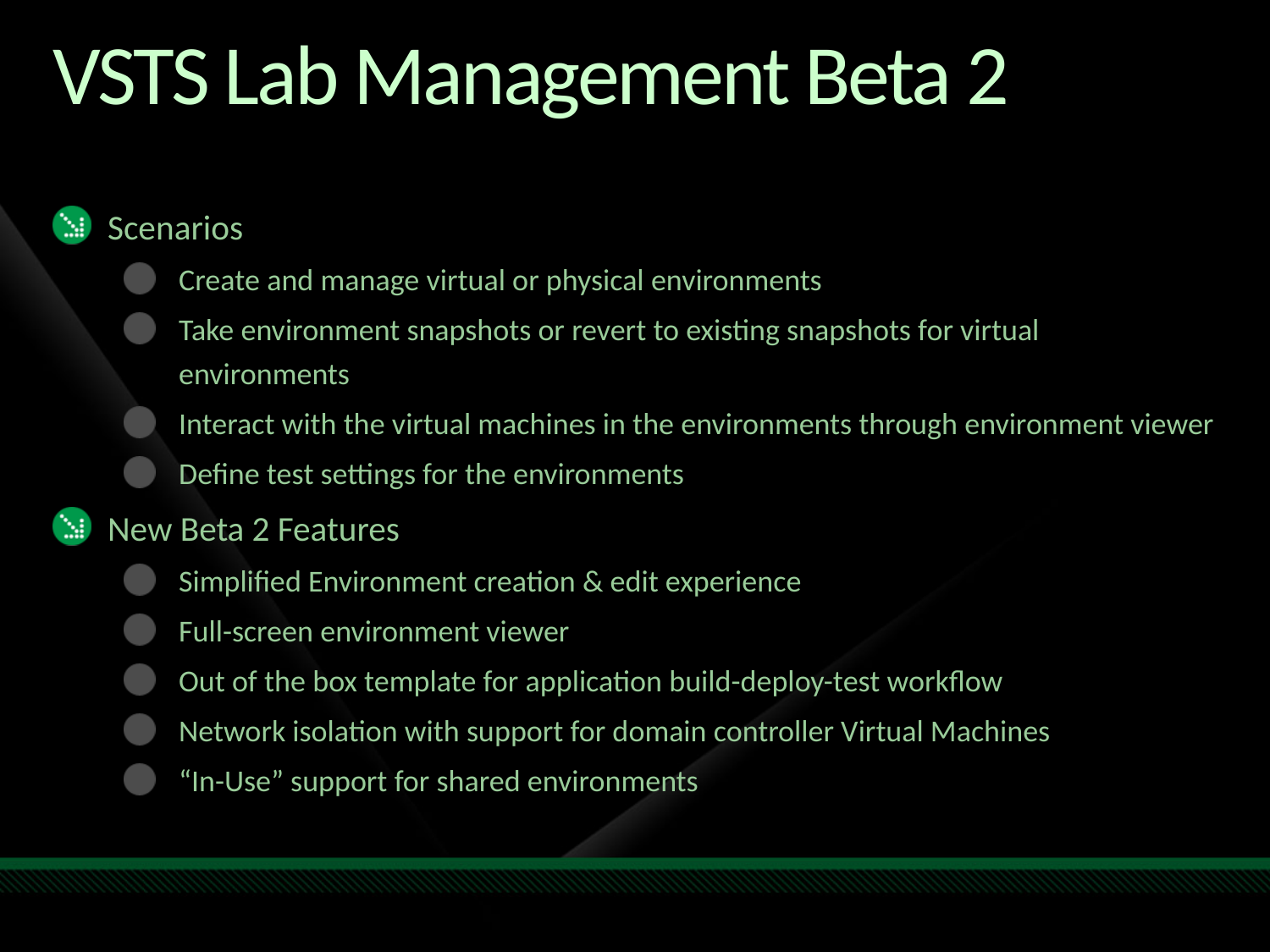

# VSTS Lab Management Beta 2
Scenarios
Create and manage virtual or physical environments
Take environment snapshots or revert to existing snapshots for virtual environments
Interact with the virtual machines in the environments through environment viewer
Define test settings for the environments
New Beta 2 Features
Simplified Environment creation & edit experience
Full-screen environment viewer
Out of the box template for application build-deploy-test workflow
Network isolation with support for domain controller Virtual Machines
“In-Use” support for shared environments